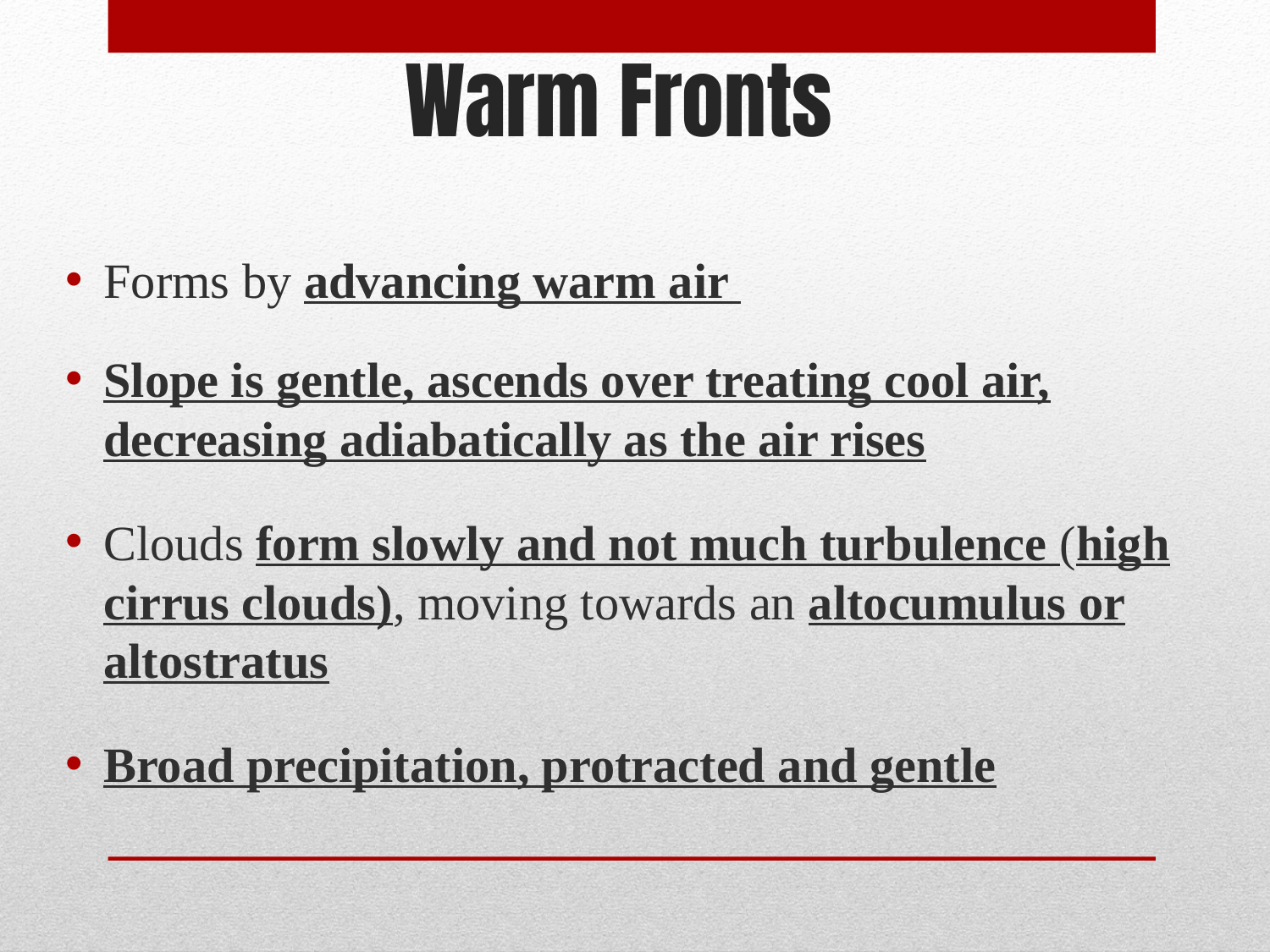

Warm Fronts
Forms by advancing warm air

Slope is gentle, ascends over treating cool air, decreasing adiabatically as the air rises

Clouds form slowly and not much turbulence (high cirrus clouds), moving towards an altocumulus or altostratus

Broad precipitation, protracted and gentle